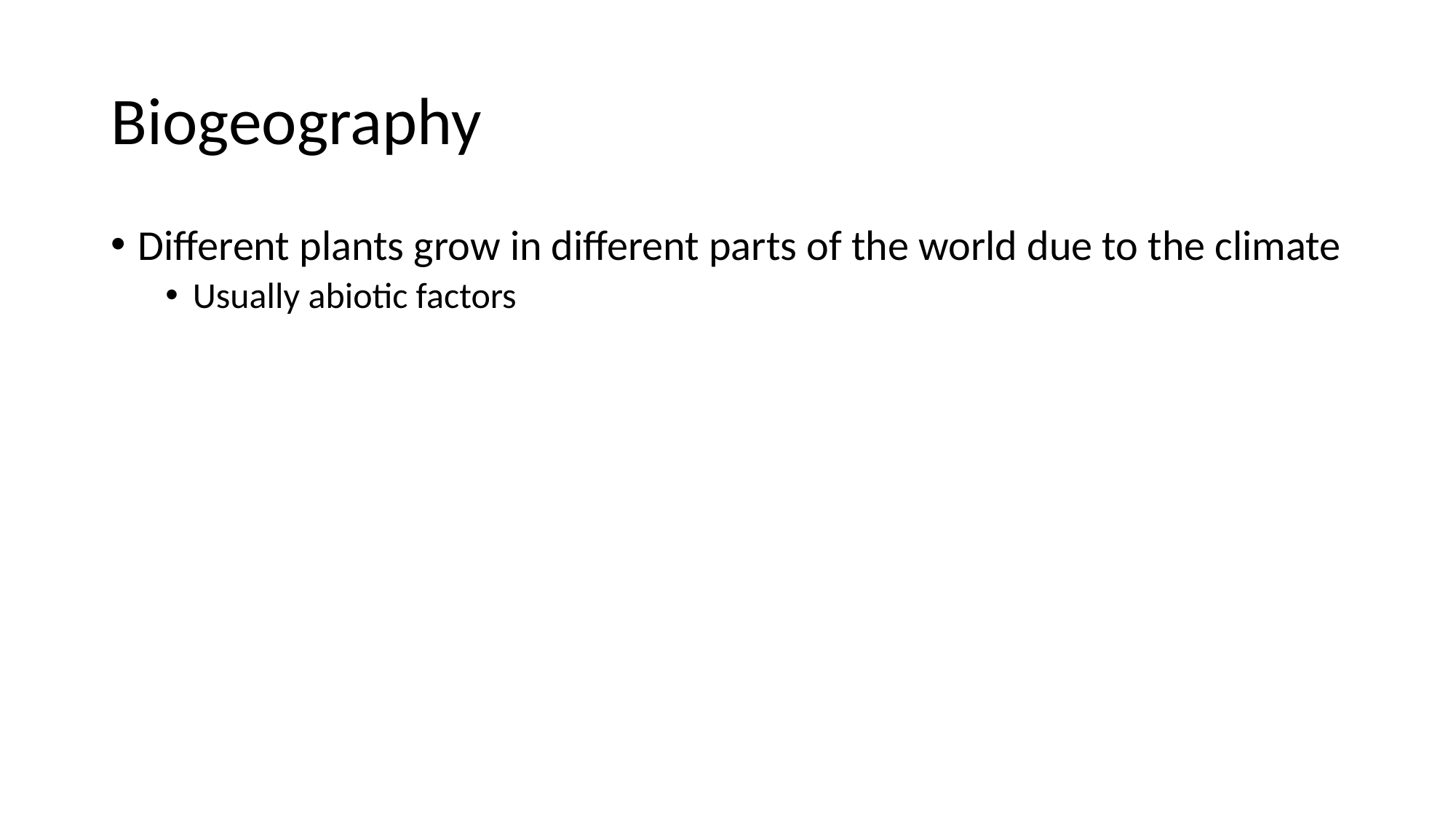

# Biogeography
Different plants grow in different parts of the world due to the climate
Usually abiotic factors